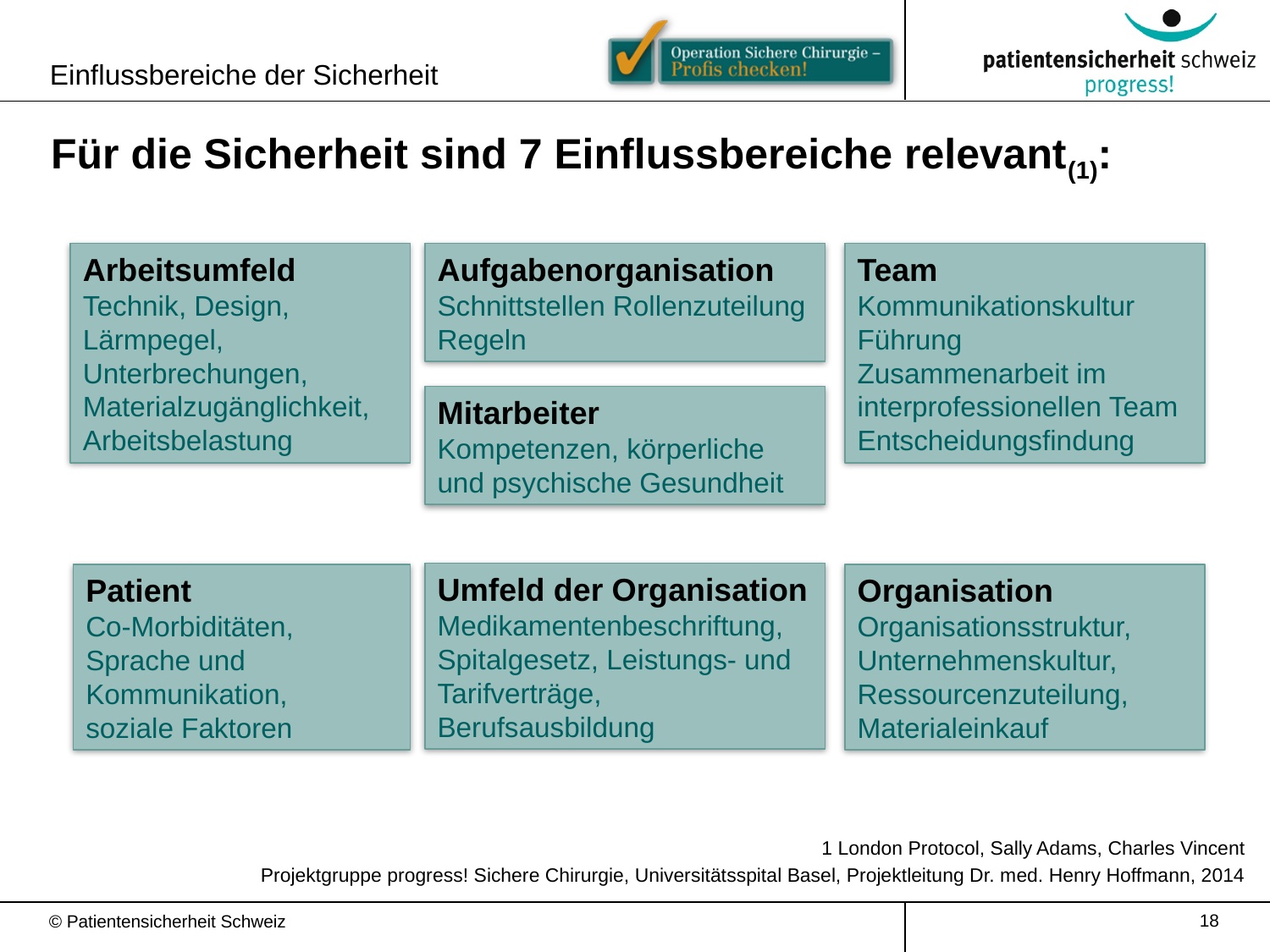

Einflussbereiche der Sicherheit
Für die Sicherheit sind 7 Einflussbereiche relevant(1):
Arbeitsumfeld
Technik, Design, Lärmpegel,
Unterbrechungen, Materialzugänglichkeit, Arbeitsbelastung
Aufgabenorganisation
Schnittstellen Rollenzuteilung Regeln
Team
Kommunikationskultur Führung
Zusammenarbeit im interprofessionellen Team Entscheidungsfindung
Mitarbeiter
Kompetenzen, körperliche und psychische Gesundheit
Umfeld der Organisation
Medikamentenbeschriftung, Spitalgesetz, Leistungs- und Tarifverträge, Berufsausbildung
Patient
Co-Morbiditäten, Sprache und Kommunikation,
soziale Faktoren
Organisation
Organisationsstruktur, Unternehmenskultur, Ressourcenzuteilung, Materialeinkauf
1 London Protocol, Sally Adams, Charles Vincent
Projektgruppe progress! Sichere Chirurgie, Universitätsspital Basel, Projektleitung Dr. med. Henry Hoffmann, 2014
18
© Patientensicherheit Schweiz